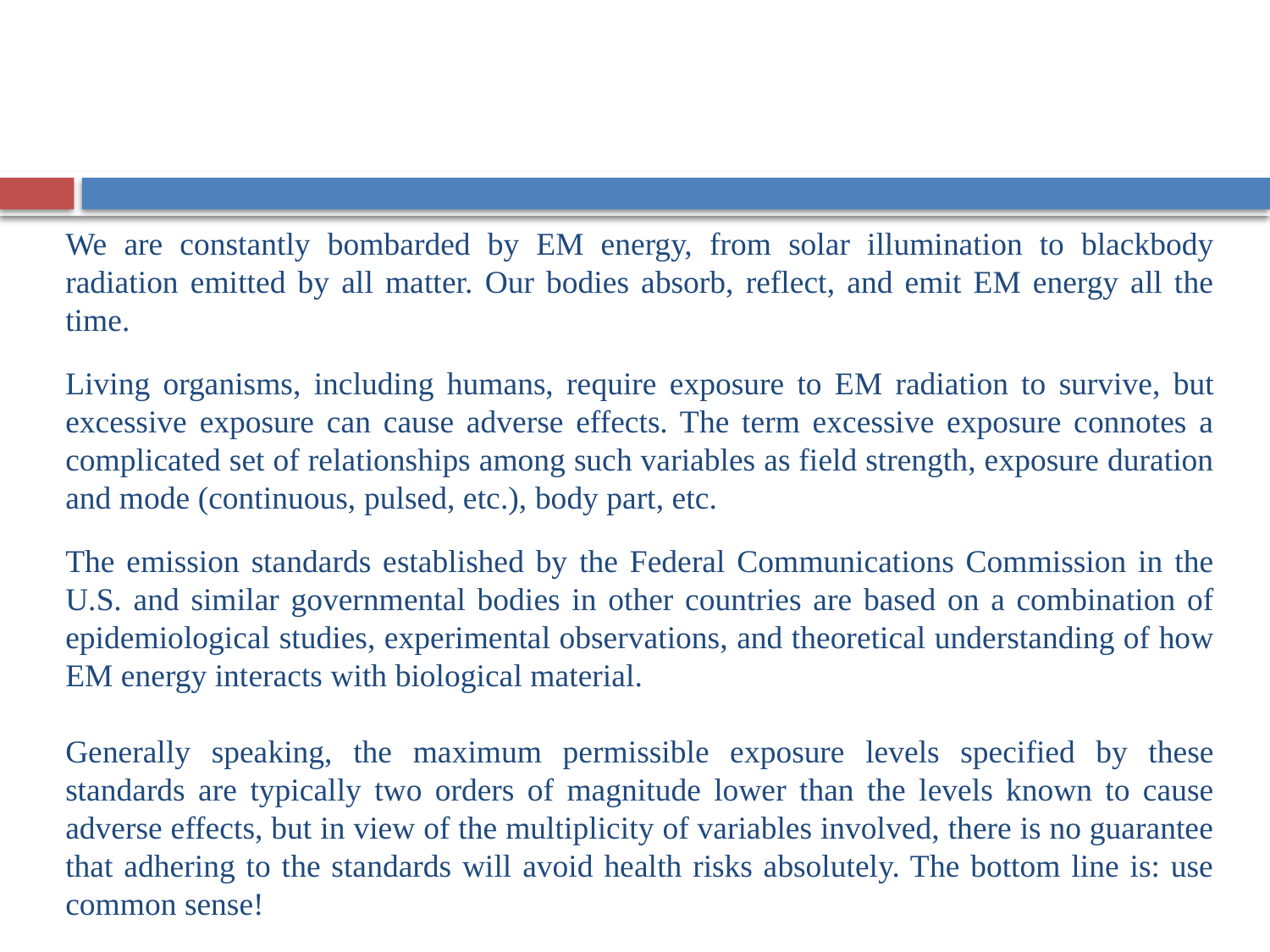

We are constantly bombarded by EM energy, from solar illumination to blackbody radiation emitted by all matter. Our bodies absorb, reflect, and emit EM energy all the time.

Living organisms, including humans, require exposure to EM radiation to survive, but excessive exposure can cause adverse effects. The term excessive exposure connotes a complicated set of relationships among such variables as field strength, exposure duration and mode (continuous, pulsed, etc.), body part, etc.

The emission standards established by the Federal Communications Commission in the U.S. and similar governmental bodies in other countries are based on a combination of epidemiological studies, experimental observations, and theoretical understanding of how EM energy interacts with biological material.

Generally speaking, the maximum permissible exposure levels specified by these standards are typically two orders of magnitude lower than the levels known to cause adverse effects, but in view of the multiplicity of variables involved, there is no guarantee that adhering to the standards will avoid health risks absolutely. The bottom line is: use common sense!